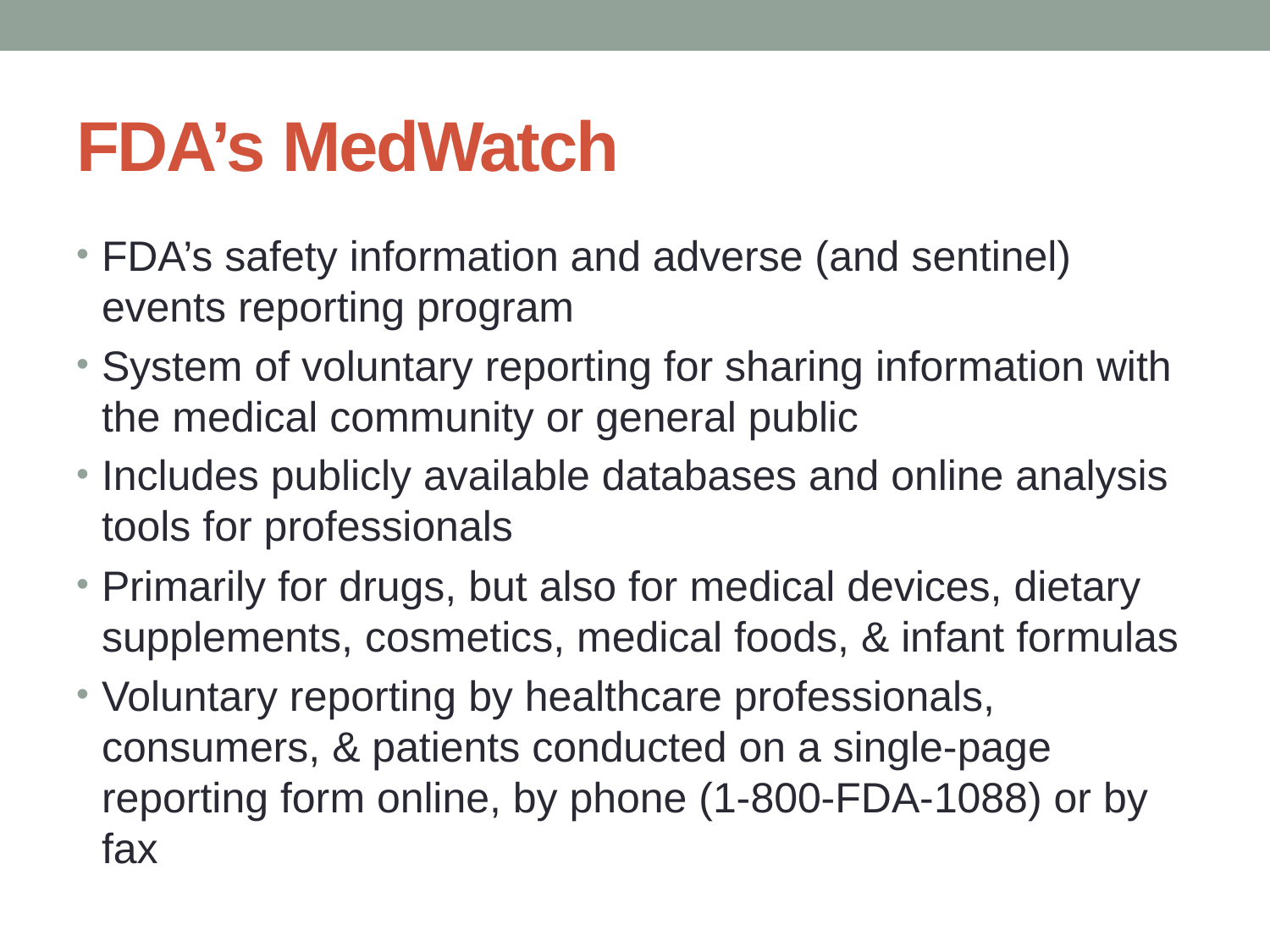

# FDA’s MedWatch
FDA’s safety information and adverse (and sentinel) events reporting program
System of voluntary reporting for sharing information with the medical community or general public
Includes publicly available databases and online analysis tools for professionals
Primarily for drugs, but also for medical devices, dietary supplements, cosmetics, medical foods, & infant formulas
Voluntary reporting by healthcare professionals, consumers, & patients conducted on a single-page reporting form online, by phone (1-800-FDA-1088) or by fax